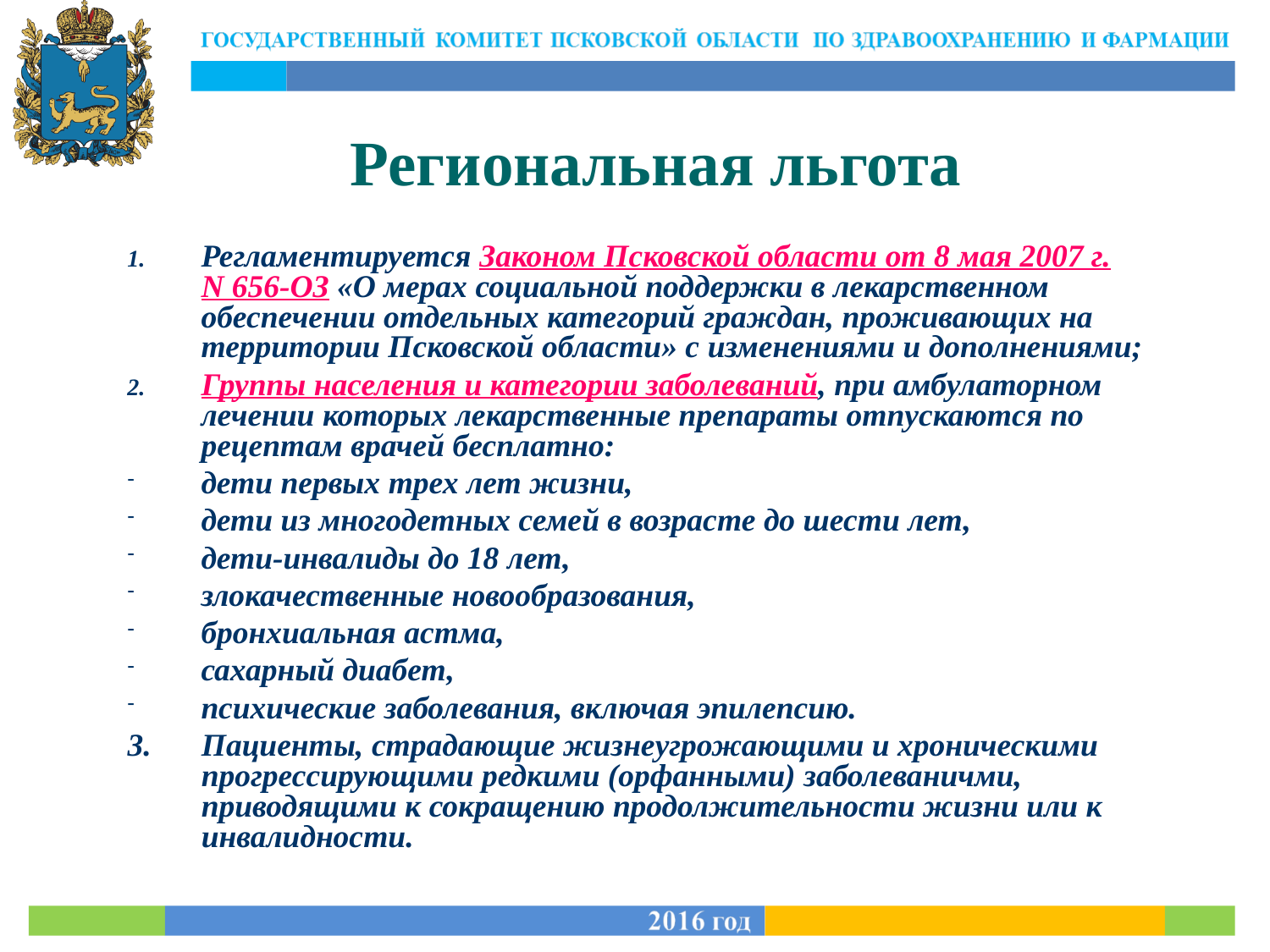

Региональная льгота
Регламентируется Законом Псковской области от 8 мая 2007 г. N 656-ОЗ «О мерах социальной поддержки в лекарственном обеспечении отдельных категорий граждан, проживающих на территории Псковской области» с изменениями и дополнениями;
Группы населения и категории заболеваний, при амбулаторном лечении которых лекарственные препараты отпускаются по рецептам врачей бесплатно:
дети первых трех лет жизни,
дети из многодетных семей в возрасте до шести лет,
дети-инвалиды до 18 лет,
злокачественные новообразования,
бронхиальная астма,
сахарный диабет,
психические заболевания, включая эпилепсию.
3.	Пациенты, страдающие жизнеугрожающими и хроническими прогрессирующими редкими (орфанными) заболеваничми, приводящими к сокращению продолжительности жизни или к инвалидности.